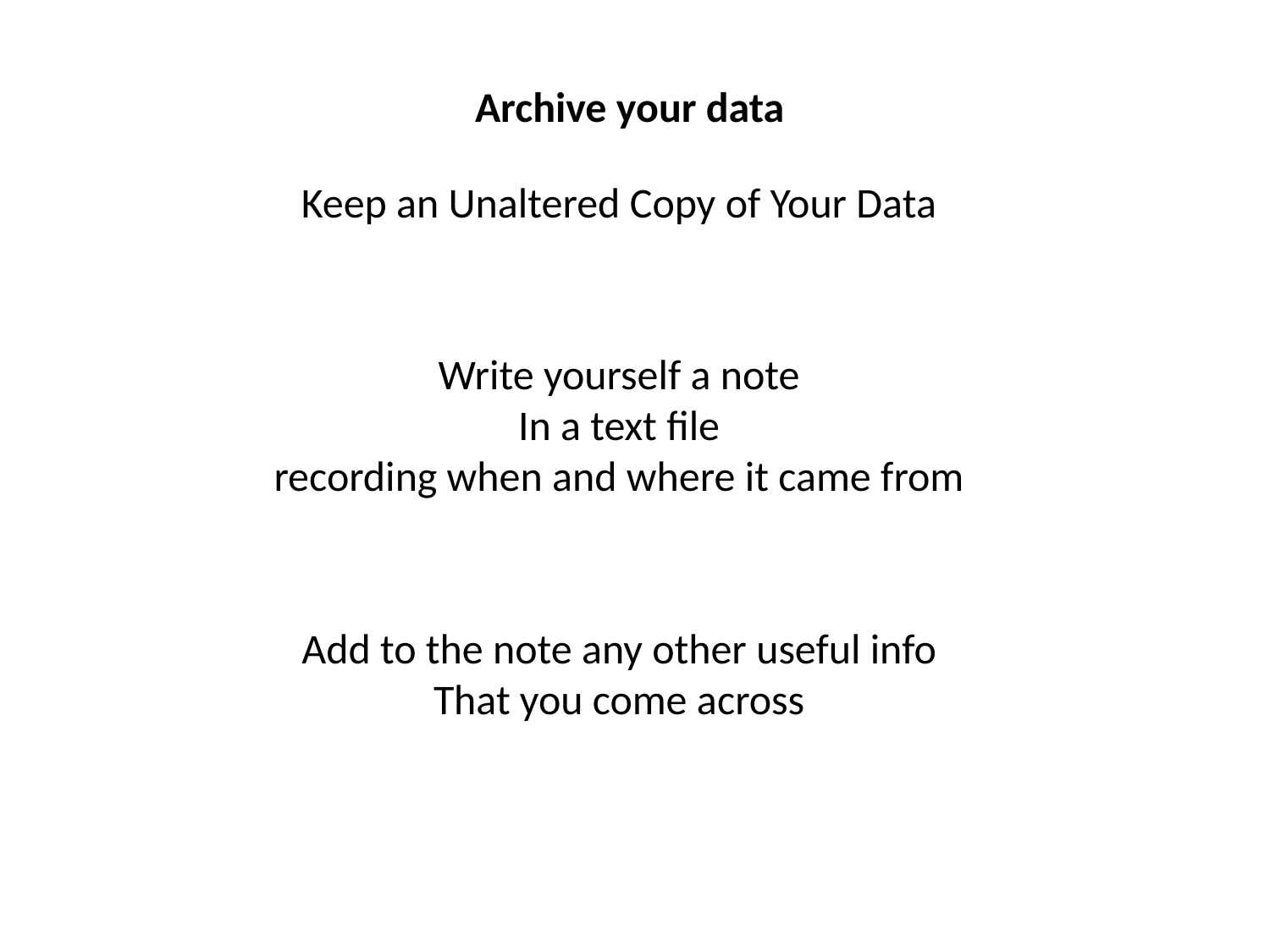

Archive your data
Keep an Unaltered Copy of Your Data
Write yourself a note
In a text file
recording when and where it came from
Add to the note any other useful info
That you come across